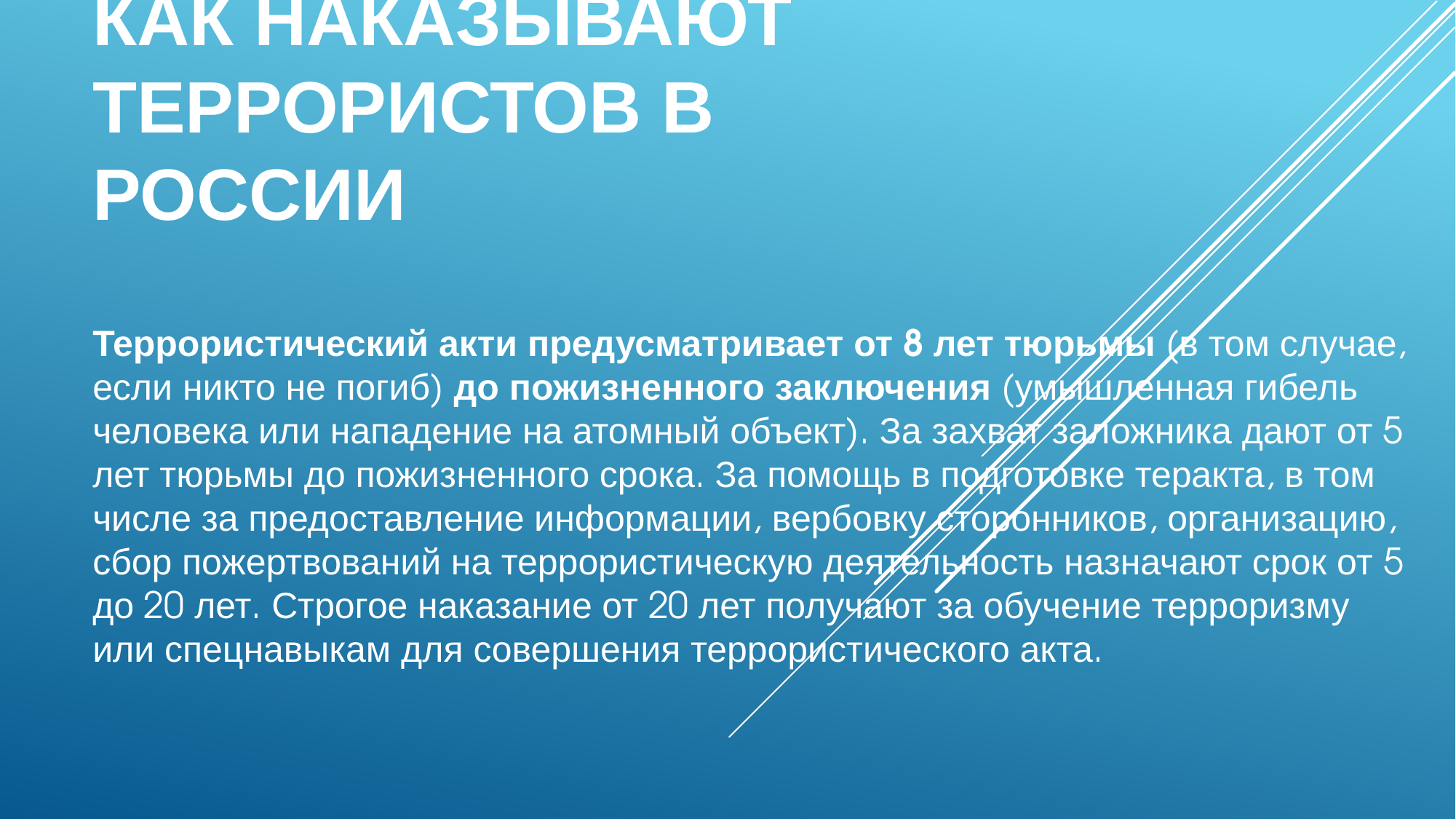

# Как наказывают террористов в России
Террористический акти предусматривает от 8 лет тюрьмы (в том случае, если никто не погиб) до пожизненного заключения (умышленная гибель человека или нападение на атомный объект). За захват заложника дают от 5 лет тюрьмы до пожизненного срока. За помощь в подготовке теракта, в том числе за предоставление информации, вербовку сторонников, организацию, сбор пожертвований на террористическую деятельность назначают срок от 5 до 20 лет. Строгое наказание от 20 лет получают за обучение терроризму или спецнавыкам для совершения террористического акта.